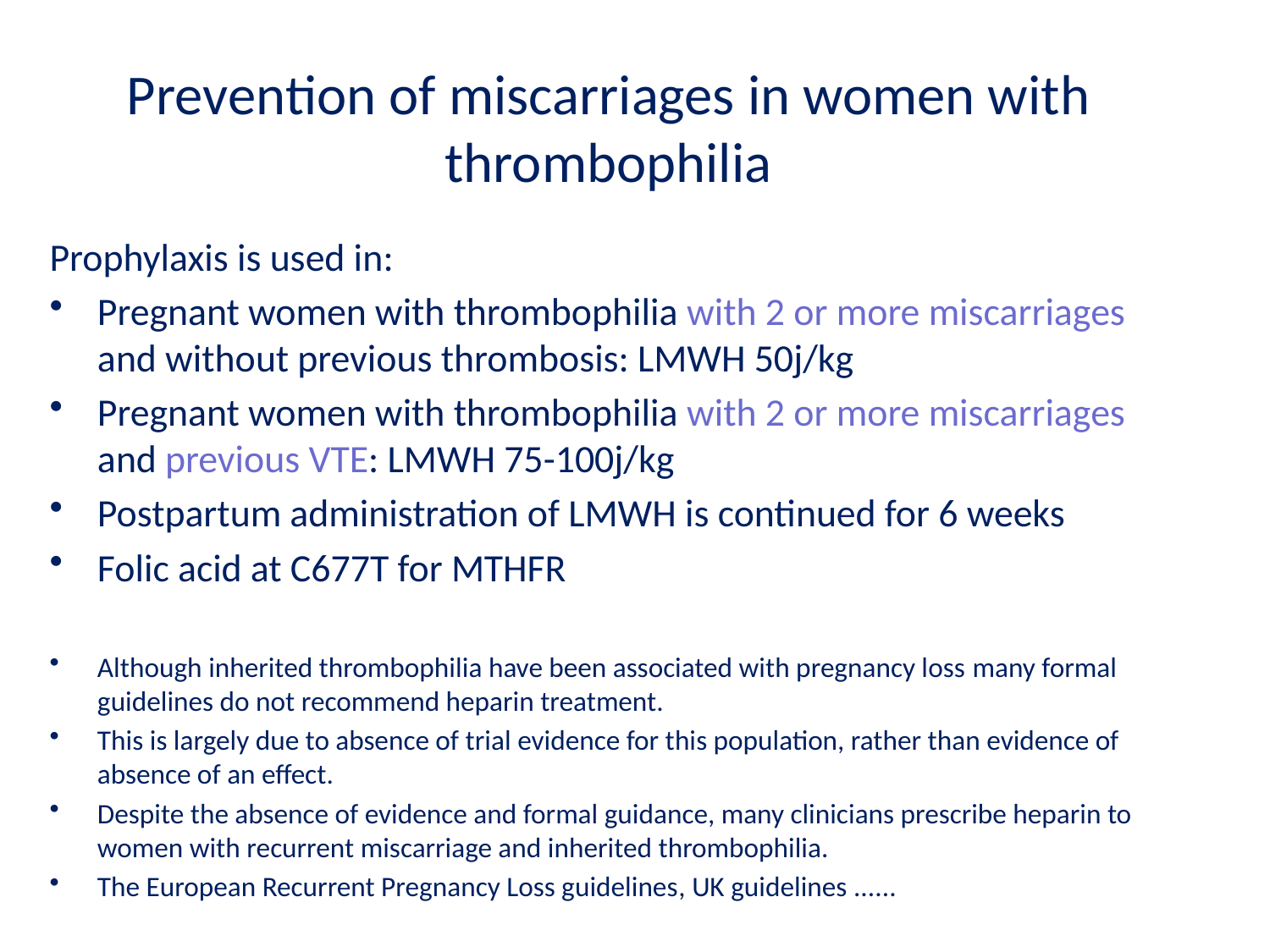

# Prevention of miscarriages in women with thrombophilia
Prophylaxis is used in:
Pregnant women with thrombophilia with 2 or more miscarriages and without previous thrombosis: LMWH 50j/kg
Pregnant women with thrombophilia with 2 or more miscarriages and previous VTE: LMWH 75-100j/kg
Postpartum administration of LMWH is continued for 6 weeks
Folic acid at C677T for MTHFR

Although inherited thrombophilia have been associated with pregnancy loss many formal guidelines do not recommend heparin treatment.
This is largely due to absence of trial evidence for this population, rather than evidence of absence of an effect.
Despite the absence of evidence and formal guidance, many clinicians prescribe heparin to women with recurrent miscarriage and inherited thrombophilia.
The European Recurrent Pregnancy Loss guidelines, UK guidelines ......